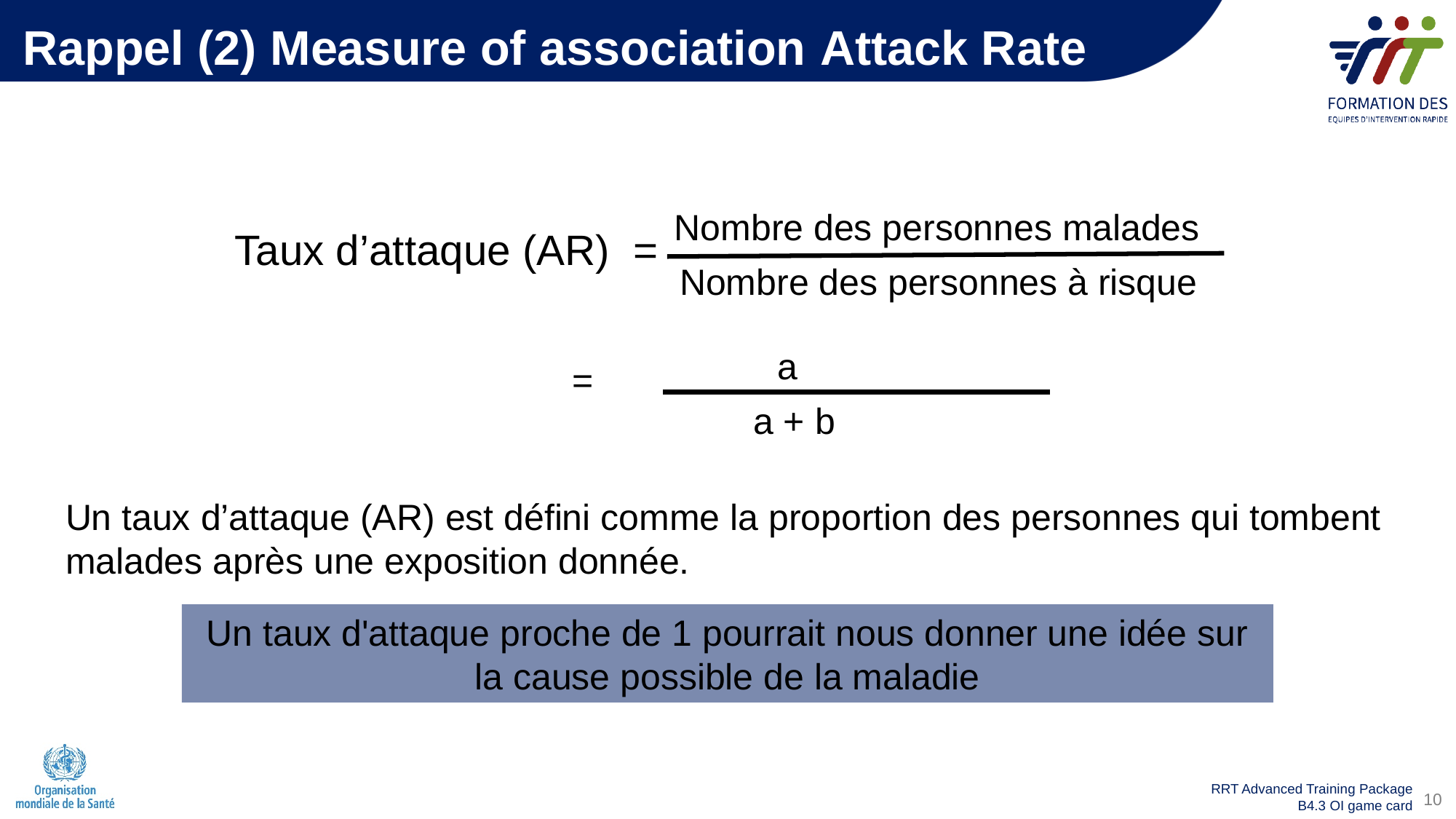

Rappel (2) Measure of association Attack Rate
Nombre des personnes malades
Taux d’attaque (AR)  =

Nombre des personnes à risque
a
=

a + b
Un taux d’attaque (AR) est défini comme la proportion des personnes qui tombent malades après une exposition donnée.
Un taux d'attaque proche de 1 pourrait nous donner une idée sur la cause possible de la maladie